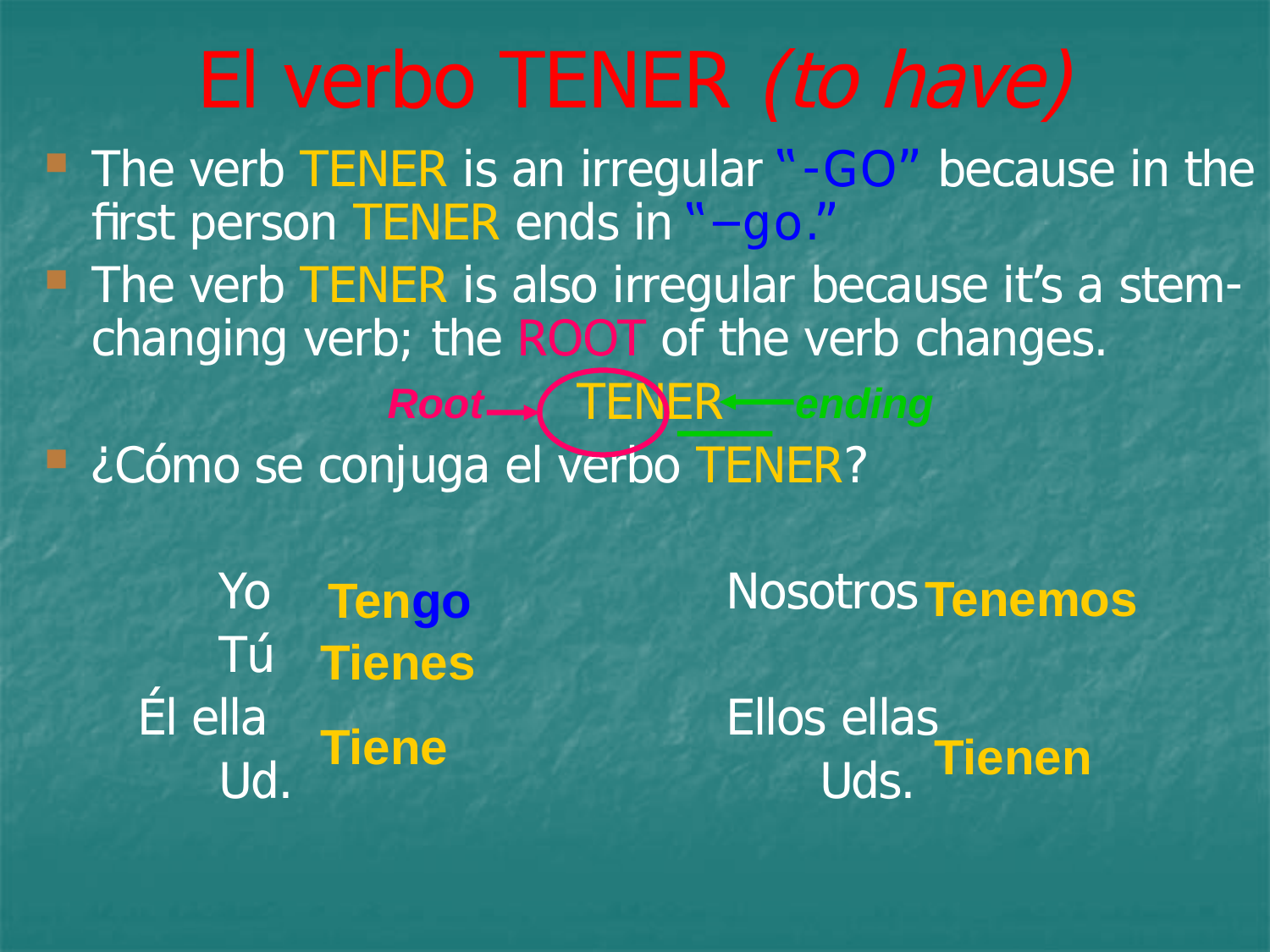

# El verbo TENER (to have)
The verb TENER is an irregular “-GO” because in the first person TENER ends in “–go.”
The verb TENER is also irregular because it’s a stem-changing verb; the ROOT of the verb changes.
TENER
¿Cómo se conjuga el verbo TENER?

		Yo				Nosotros
		Tú
	   Él ella				Ellos ellas
		Ud.				      Uds.
Root

ending

Tenemos
Tengo
Tienes
Tiene
Tienen